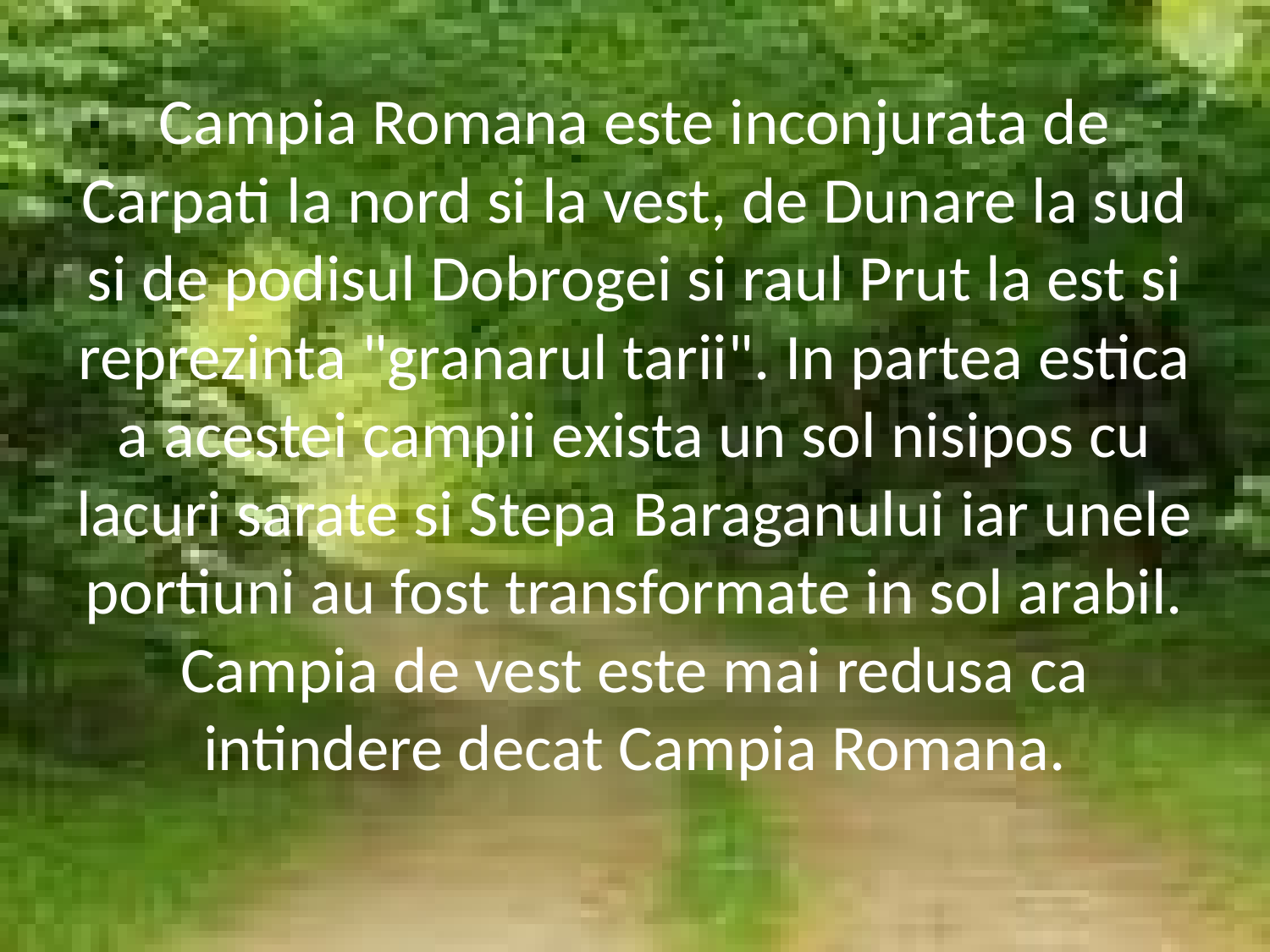

# Campia Romana este inconjurata de Carpati la nord si la vest, de Dunare la sud si de podisul Dobrogei si raul Prut la est si reprezinta "granarul tarii". In partea estica a acestei campii exista un sol nisipos cu lacuri sarate si Stepa Baraganului iar unele portiuni au fost transformate in sol arabil. Campia de vest este mai redusa ca intindere decat Campia Romana.